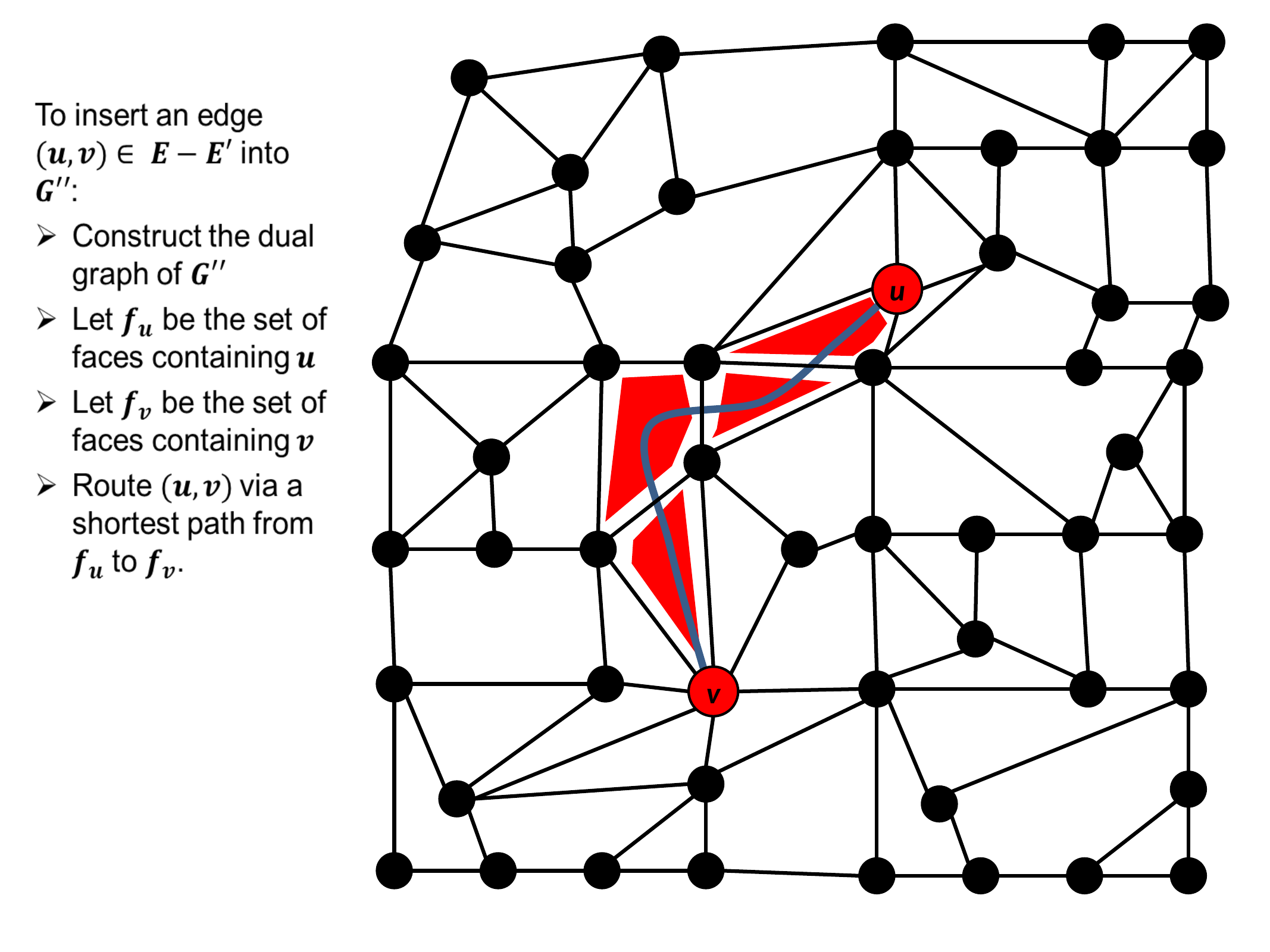

0

1

2

1

0

8

4

6

7

5

6

8

5

4

u

1

2

0

1

2

0

1

2

3

5

3

8

4

6

7

8

4

6

7

5

0

1

v
0

1

2

3

3

5

5

8

4

6

7

8

4

6

7

56